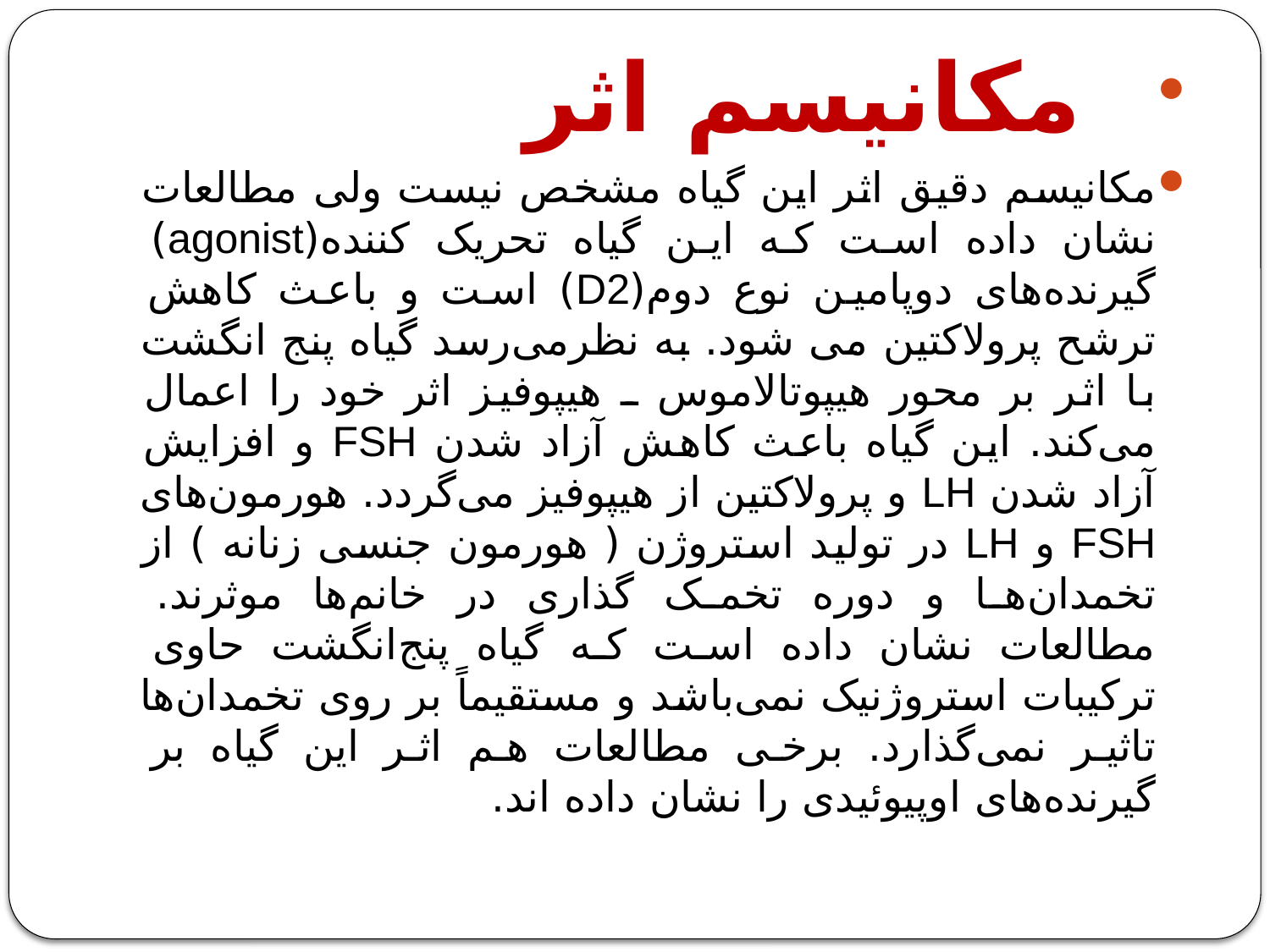

مکانیسم اثر
مکانیسم دقیق اثر این گیاه مشخص نیست ولی مطالعات نشان داده است که این گیاه تحریک کننده(agonist) گیرنده‌های دوپامین نوع دوم(D2) است و باعث کاهش ترشح پرولاکتین می شود. به نظرمی‌رسد گیاه پنج انگشت با اثر بر محور هیپوتالاموس ـ هیپوفیز اثر خود را اعمال می‌کند. این گیاه باعث کاهش آزاد شدن FSH و افزایش آزاد شدن LH و پرولاکتین از هیپوفیز می‌گردد. هورمون‌های FSH و LH در تولید استروژن ( هورمون جنسی زنانه ) از تخمدان‌ها و دوره تخمک گذاری در خانم‌ها موثرند. مطالعات نشان داده است که گیاه پنج‌انگشت حاوی ترکیبات استروژنیک نمی‌باشد و مستقیماً بر روی تخمدان‌ها تاثیر نمی‌گذارد. برخی مطالعات هم اثر این گیاه بر گیرنده‌های اوپیوئیدی را نشان داده اند.